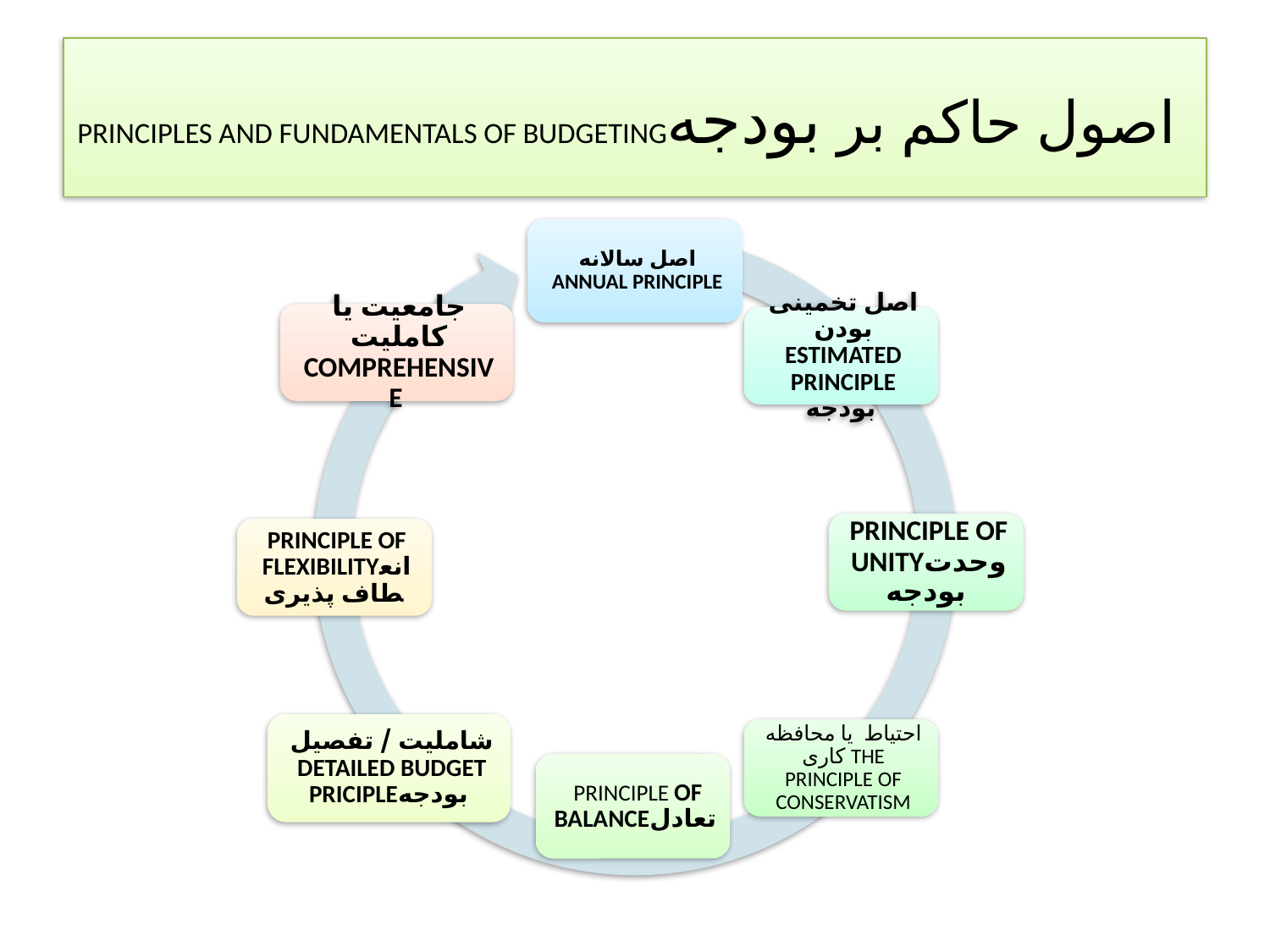

# PRINCIPLES AND FUNDAMENTALS OF BUDGETINGاصول حاکم بر بودجه
اصل سالانه ANNUAL PRINCIPLE
اصل تخمینی بودن ESTIMATED PRINCIPLE بودجه
PRINCIPLE OF UNITYوحدت بودجه
احتیاط  یا محافظه کاری THE PRINCIPLE OF CONSERVATISM
 PRINCIPLE OF BALANCEتعادل
شاملیت / تفصیل DETAILED BUDGET PRICIPLEبودجه
PRINCIPLE OF FLEXIBILITYانعطاف پذیری
جامعیت یا کاملیت COMPREHENSIVE